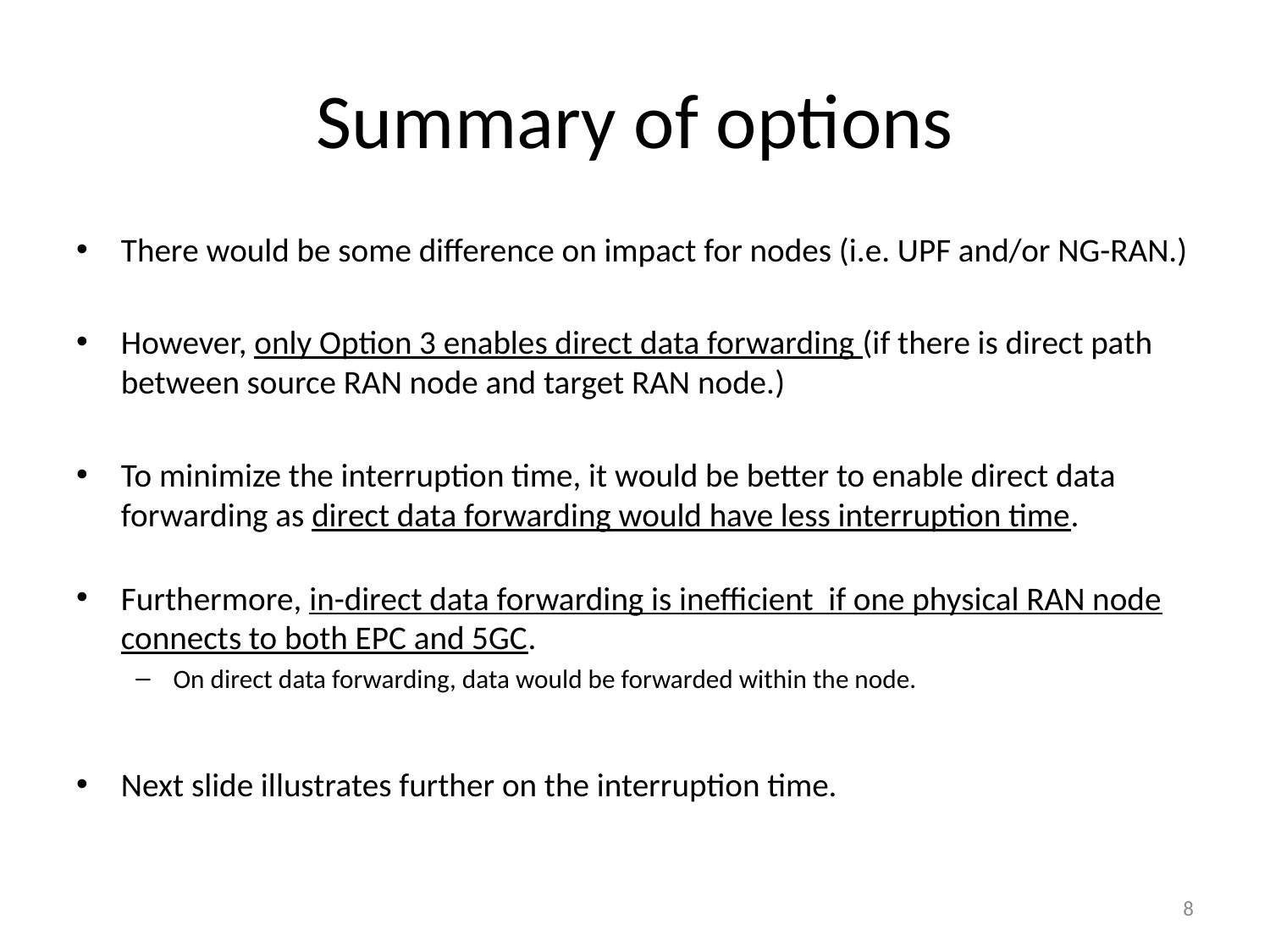

# Summary of options
There would be some difference on impact for nodes (i.e. UPF and/or NG-RAN.)

However, only Option 3 enables direct data forwarding (if there is direct path between source RAN node and target RAN node.)

To minimize the interruption time, it would be better to enable direct data forwarding as direct data forwarding would have less interruption time.

Furthermore, in-direct data forwarding is inefficient  if one physical RAN node connects to both EPC and 5GC.
On direct data forwarding, data would be forwarded within the node.

Next slide illustrates further on the interruption time.
8